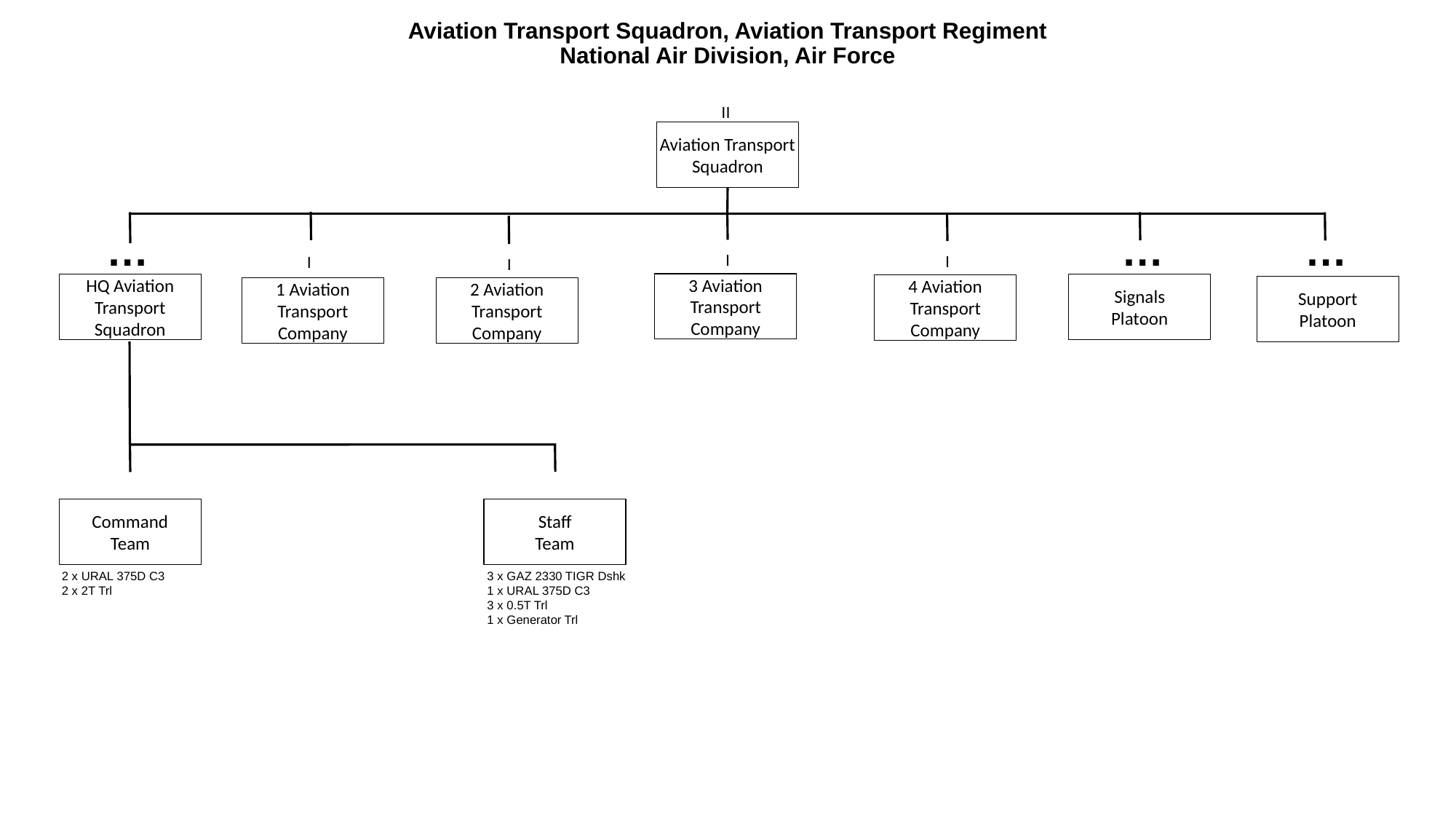

# Aviation Transport Squadron, Aviation Transport Regiment National Air Division, Air Force
II
Aviation Transport Squadron
…
…
…
I
I
I
I
3 Aviation Transport
Company
HQ Aviation Transport Squadron
Signals
Platoon
4 Aviation Transport
Company
Support
Platoon
1 Aviation Transport
Company
2 Aviation Transport
Company
Command
Team
Staff
Team
2 x URAL 375D C3
2 x 2T Trl
3 x GAZ 2330 TIGR Dshk
1 x URAL 375D C3
3 x 0.5T Trl
1 x Generator Trl